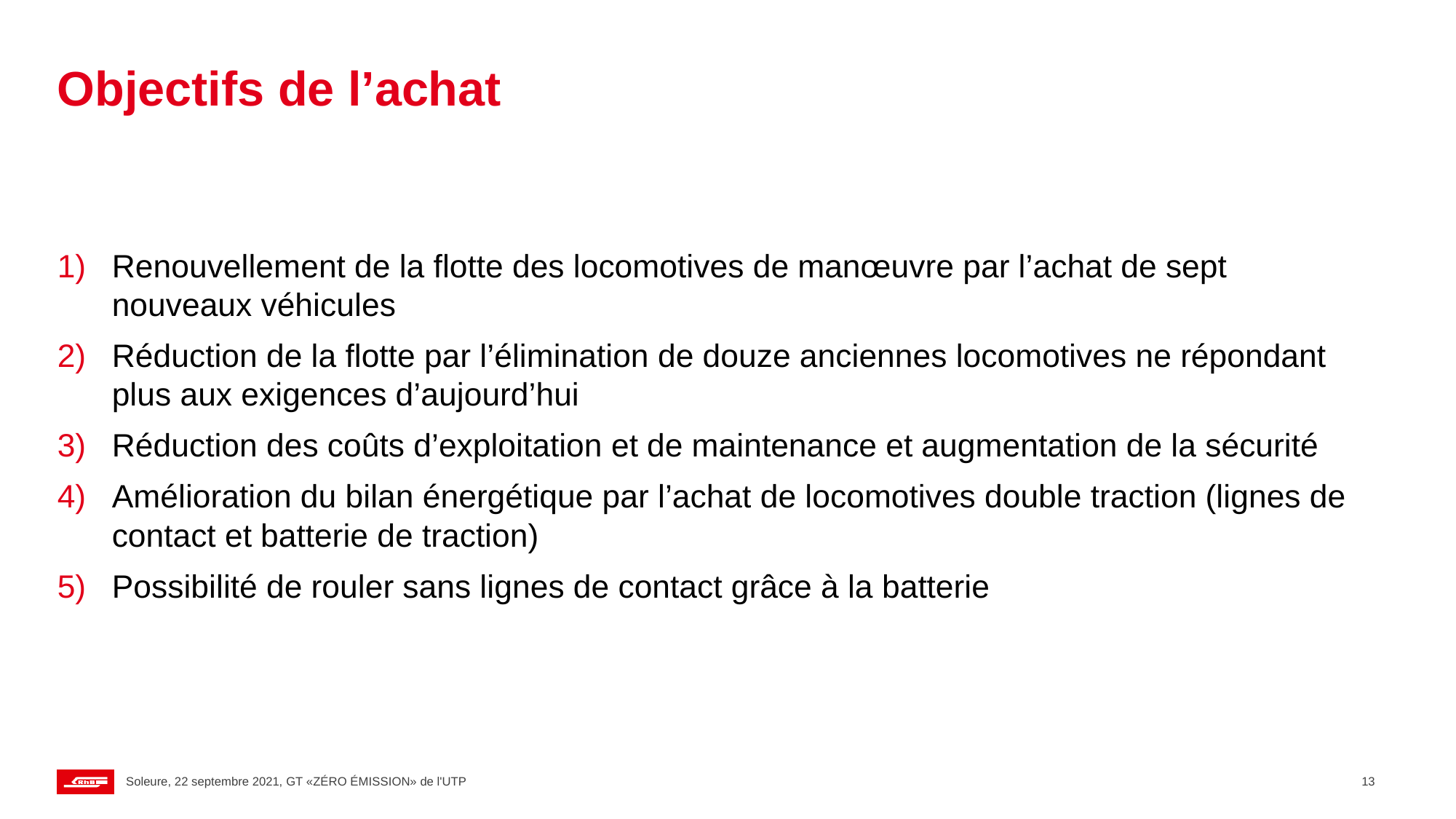

# Objectifs de l’achat

Renouvellement de la flotte des locomotives de manœuvre par l’achat de sept nouveaux véhicules
Réduction de la flotte par l’élimination de douze anciennes locomotives ne répondant plus aux exigences d’aujourd’hui
Réduction des coûts d’exploitation et de maintenance et augmentation de la sécurité
Amélioration du bilan énergétique par l’achat de locomotives double traction (lignes de contact et batterie de traction)
Possibilité de rouler sans lignes de contact grâce à la batterie
Soleure, 22 septembre 2021, GT «ZÉRO ÉMISSION» de l'UTP
13